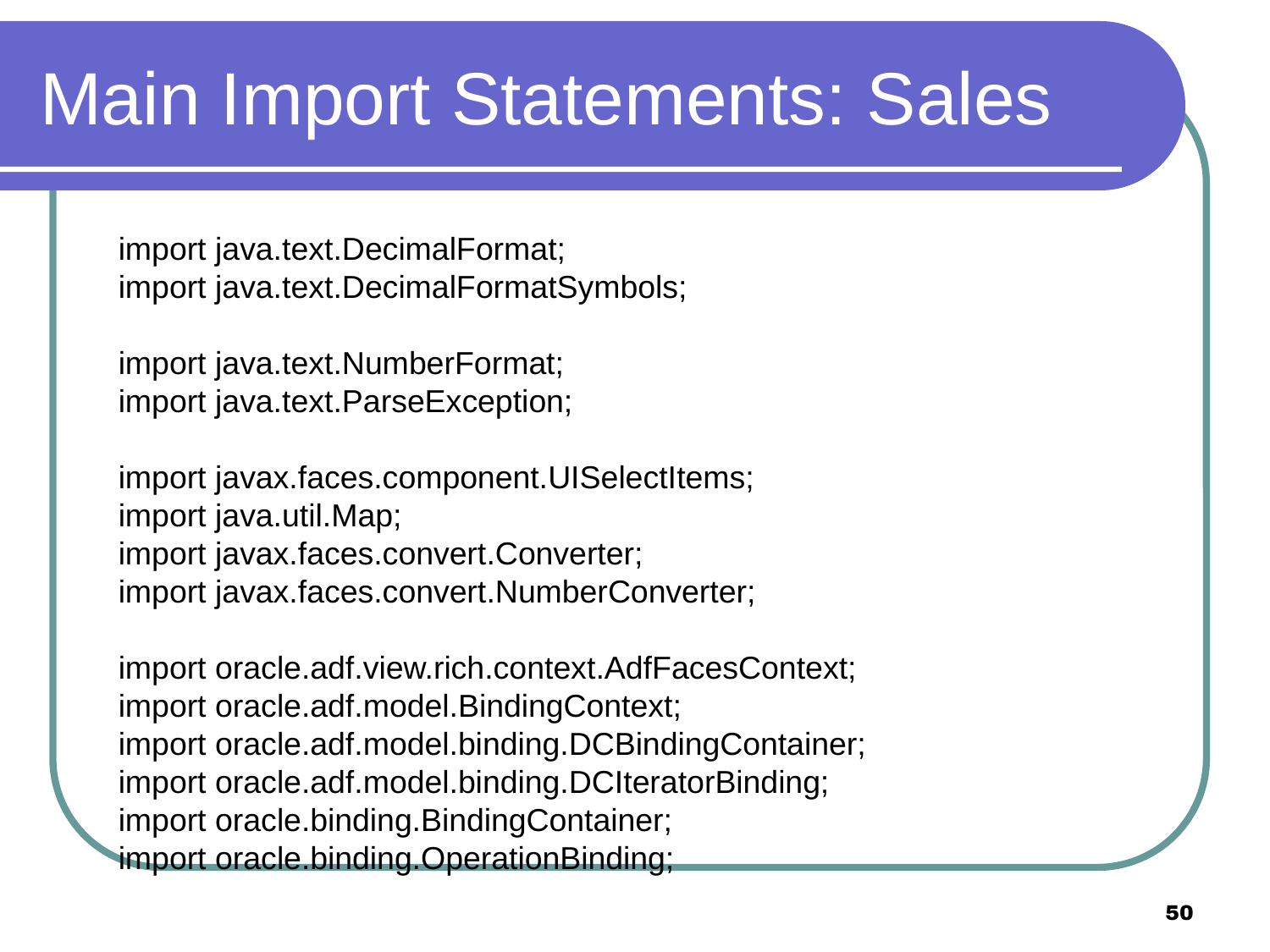

# Main Import Statements: Sales
import java.text.DecimalFormat;
import java.text.DecimalFormatSymbols;

import java.text.NumberFormat;
import java.text.ParseException;

import javax.faces.component.UISelectItems;
import java.util.Map;
import javax.faces.convert.Converter;
import javax.faces.convert.NumberConverter;

import oracle.adf.view.rich.context.AdfFacesContext;
import oracle.adf.model.BindingContext;
import oracle.adf.model.binding.DCBindingContainer;
import oracle.adf.model.binding.DCIteratorBinding;
import oracle.binding.BindingContainer;
import oracle.binding.OperationBinding;
50